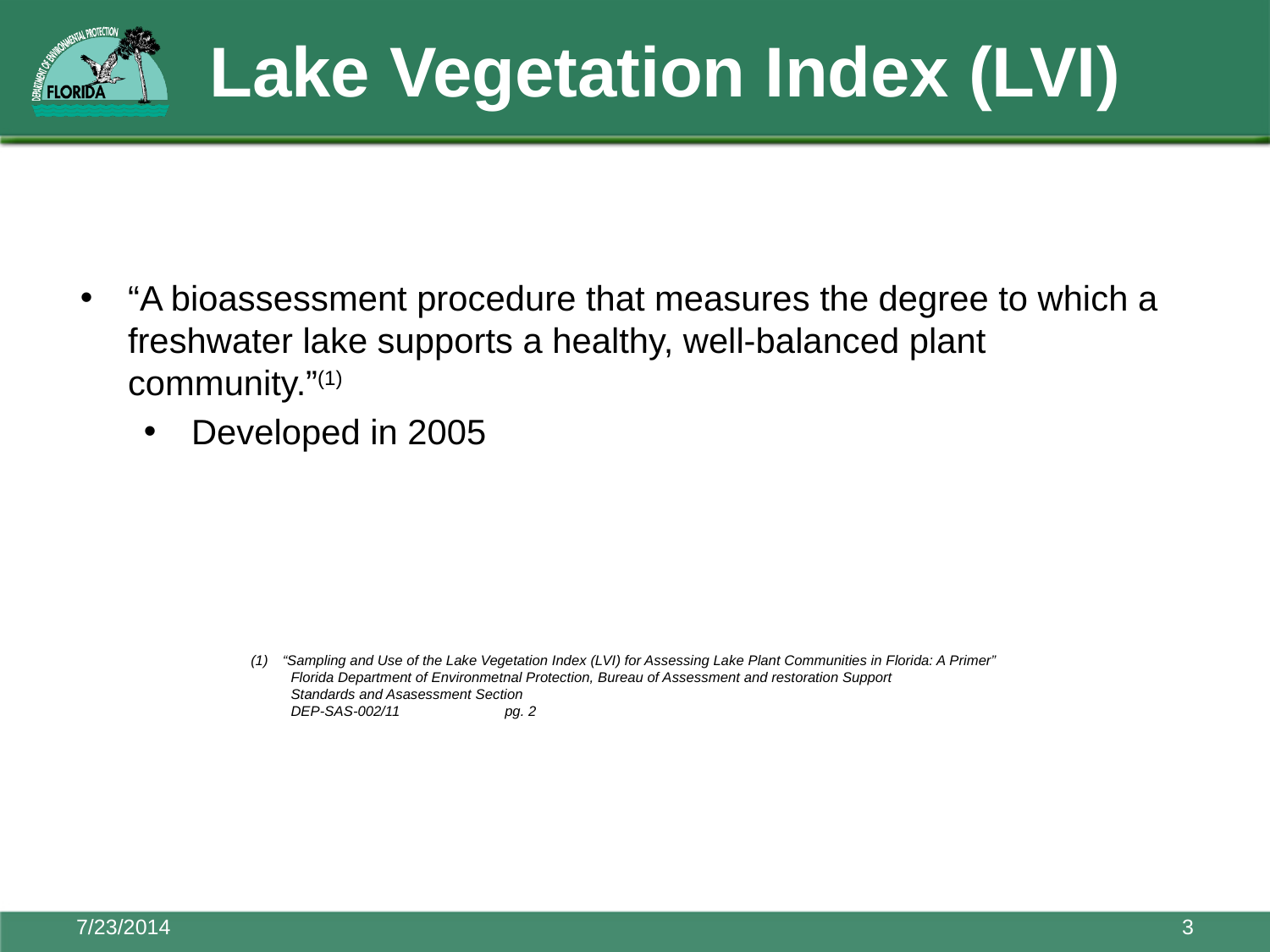

# Lake Vegetation Index (LVI)
“A bioassessment procedure that measures the degree to which a freshwater lake supports a healthy, well-balanced plant community.”(1)
Developed in 2005

“Sampling and Use of the Lake Vegetation Index (LVI) for Assessing Lake Plant Communities in Florida: A Primer”
          Florida Department of Environmetnal Protection, Bureau of Assessment and restoration Support
          Standards and Asasessment Section
          DEP-SAS-002/11	pg. 2
7/23/2014
3